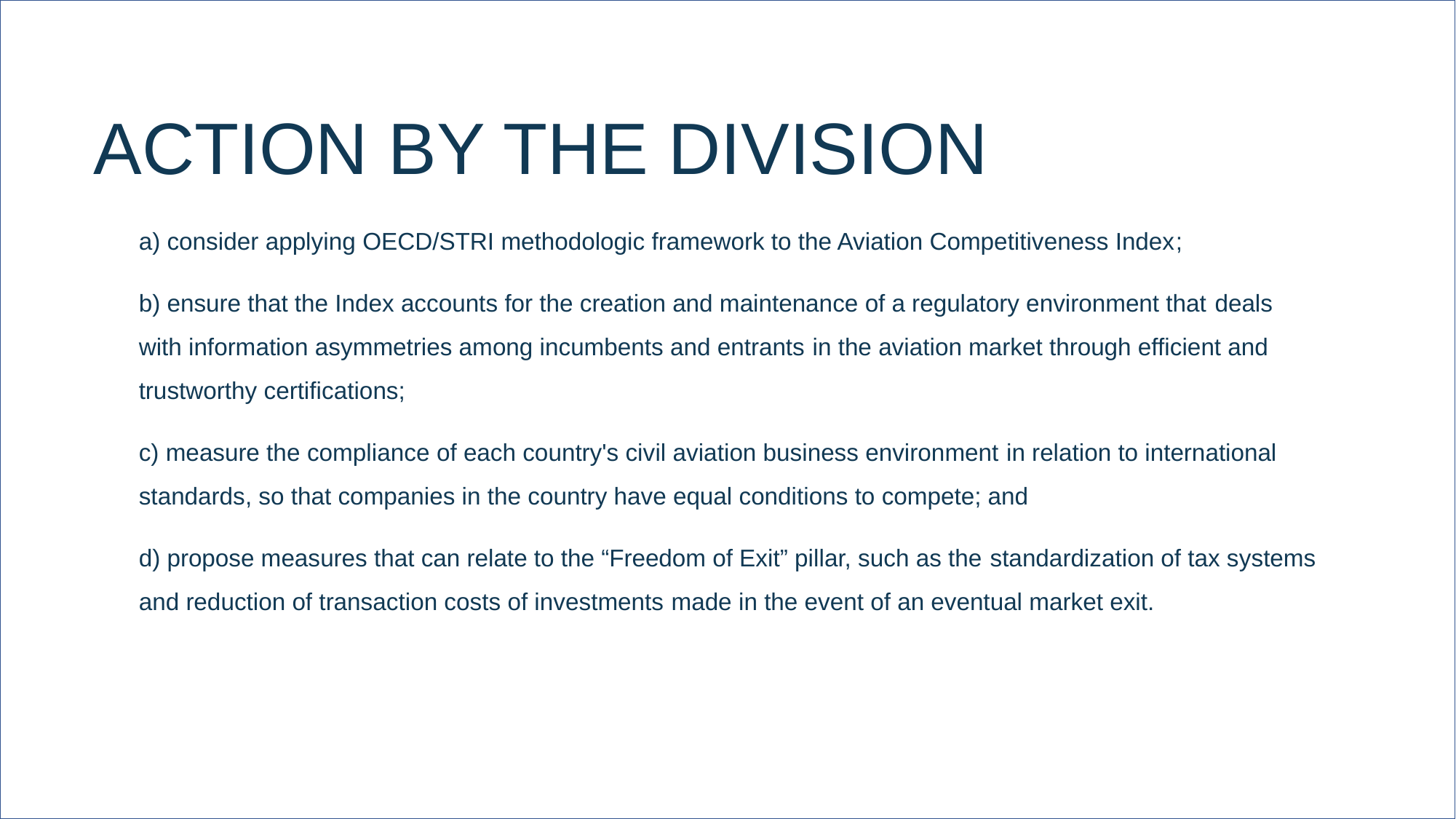

ACTION BY THE DIVISION
a) consider applying OECD/STRI methodologic framework to the Aviation Competitiveness Index;
b) ensure that the Index accounts for the creation and maintenance of a regulatory environment that deals with information asymmetries among incumbents and entrants in the aviation market through efficient and trustworthy certifications;
c) measure the compliance of each country's civil aviation business environment in relation to international standards, so that companies in the country have equal conditions to compete; and
d) propose measures that can relate to the “Freedom of Exit” pillar, such as the standardization of tax systems and reduction of transaction costs of investments made in the event of an eventual market exit.